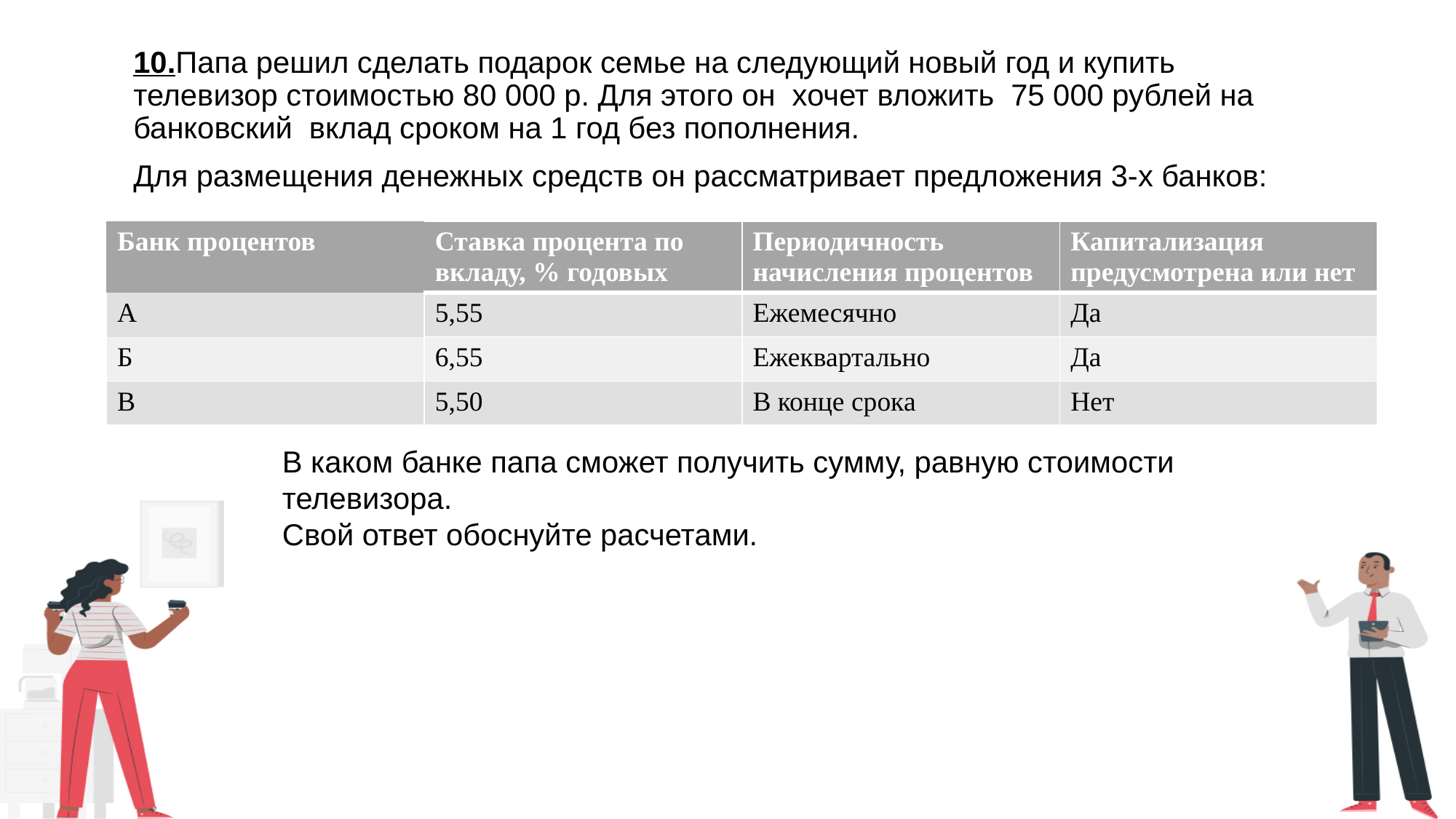

10.Папа решил сделать подарок семье на следующий новый год и купить телевизор стоимостью 80 000 р. Для этого он  хочет вложить  75 000 рублей на банковский  вклад сроком на 1 год без пополнения.
Для размещения денежных средств он рассматривает предложения 3-х банков:

| Банк процентов | Ставка процента по вкладу, % годовых | Периодичность начисления процентов | Капитализация предусмотрена или нет |
| --- | --- | --- | --- |
| А | 5,55 | Ежемесячно | Да |
| Б | 6,55 | Ежеквартально | Да |
| В | 5,50 | В конце срока | Нет |
В каком банке папа сможет получить сумму, равную стоимости телевизора.
Свой ответ обоснуйте расчетами.